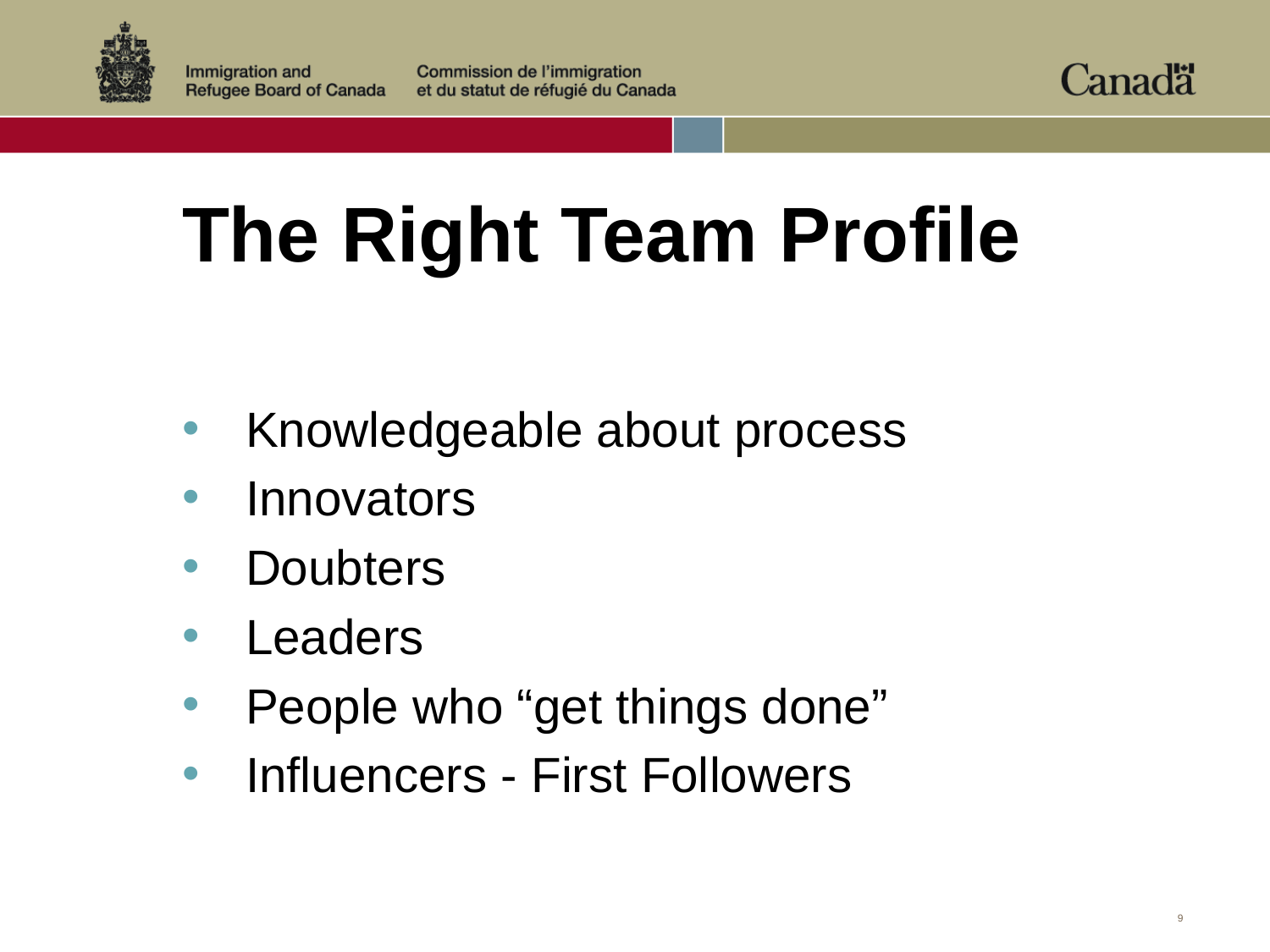

# The Right Team Profile
Knowledgeable about process
Innovators
Doubters
Leaders
People who “get things done”
Influencers - First Followers

9